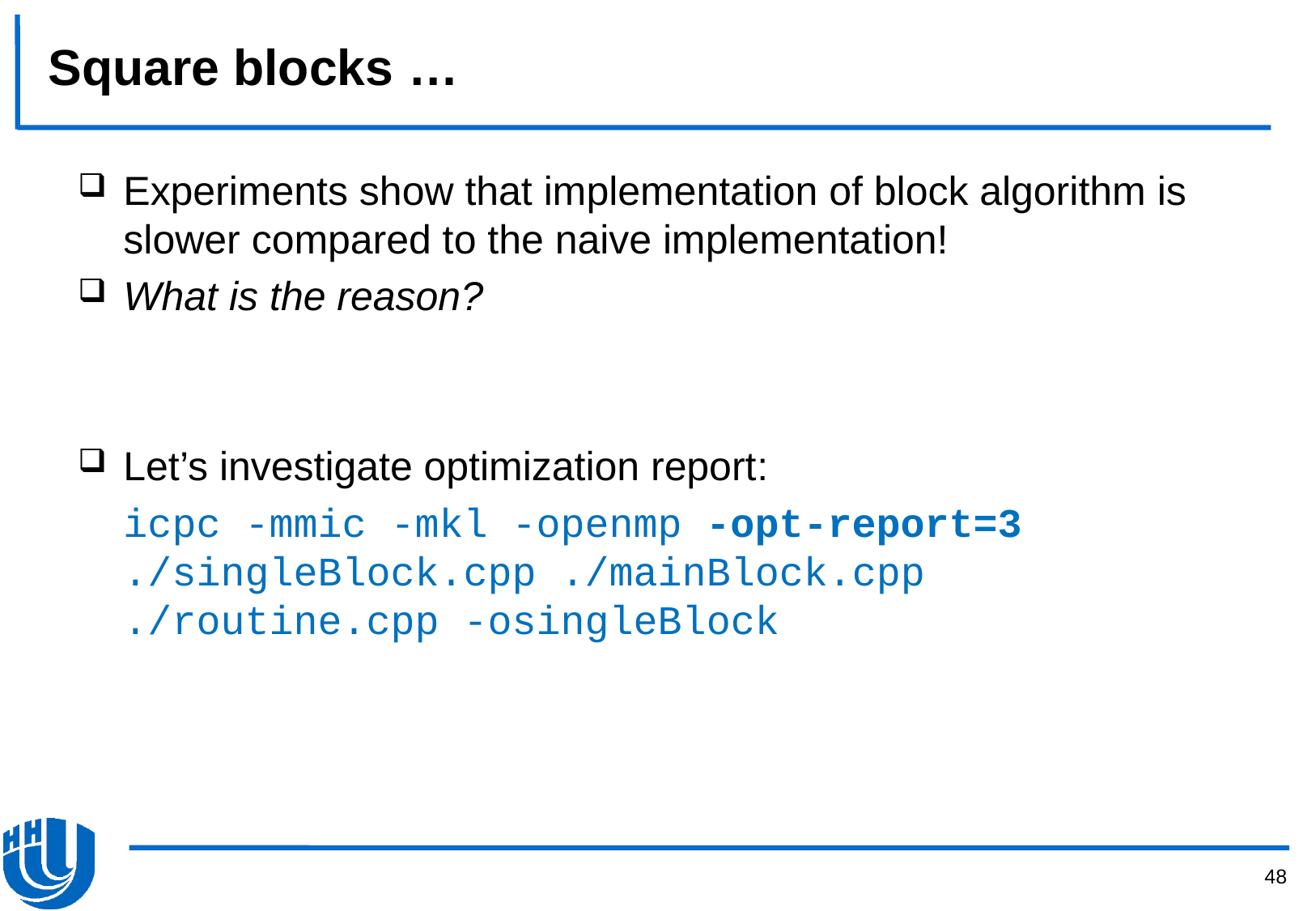

# Square blocks …
Experiments show that implementation of block algorithm is slower compared to the naive implementation!
What is the reason?

Let’s investigate optimization report:
	icpc -mmic -mkl -openmp -opt-report=3 ./singleBlock.cpp ./mainBlock.cpp ./routine.cpp -osingleBlock